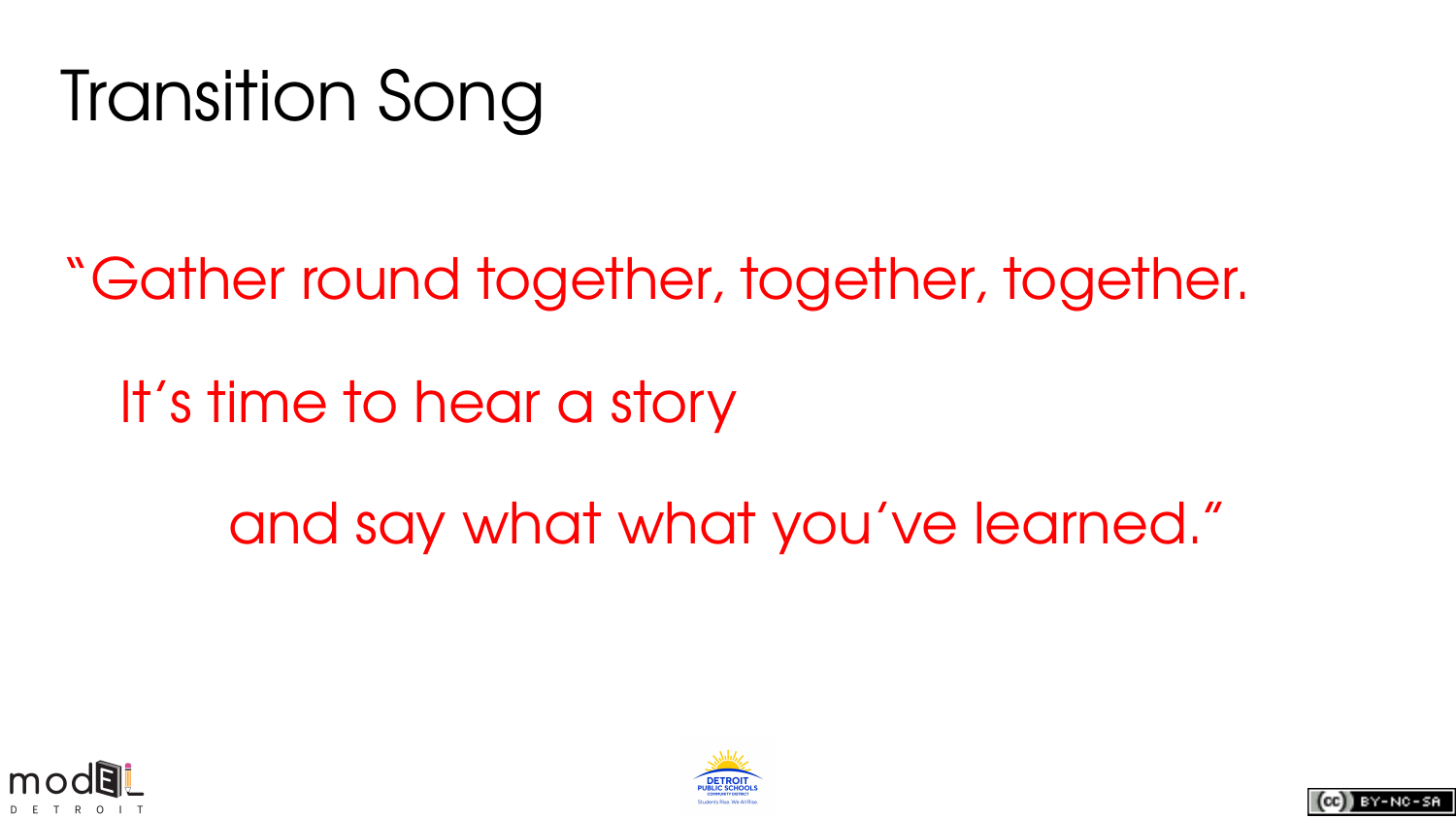

# Transition Song
“Gather round together, together, together.             It’s time to hear a story                                     	and say what what you’ve learned.”